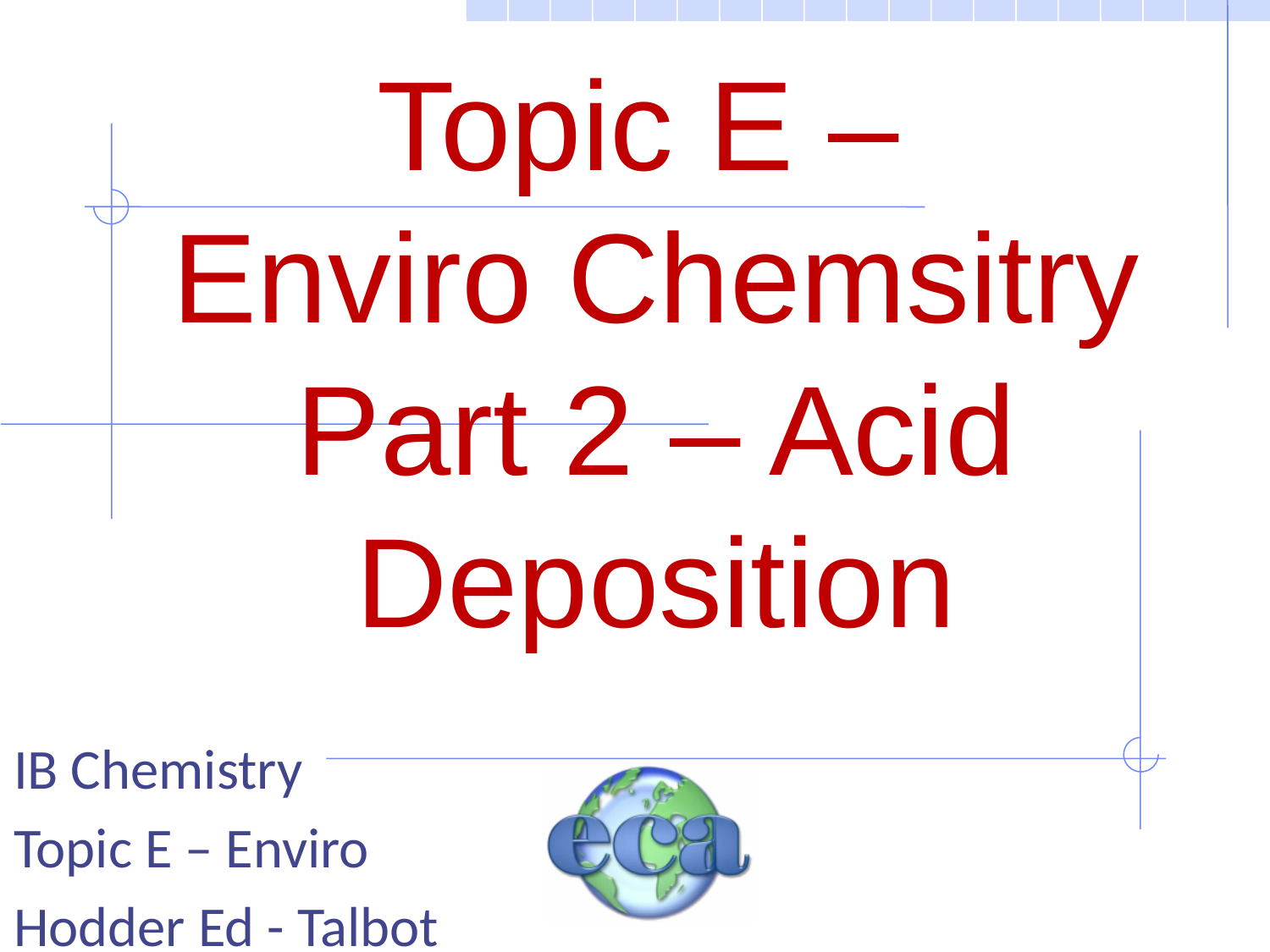

# Topic E – Enviro Chemsitry Part 2 – Acid Deposition
IB Chemistry
Topic E – Enviro
Hodder Ed - Talbot